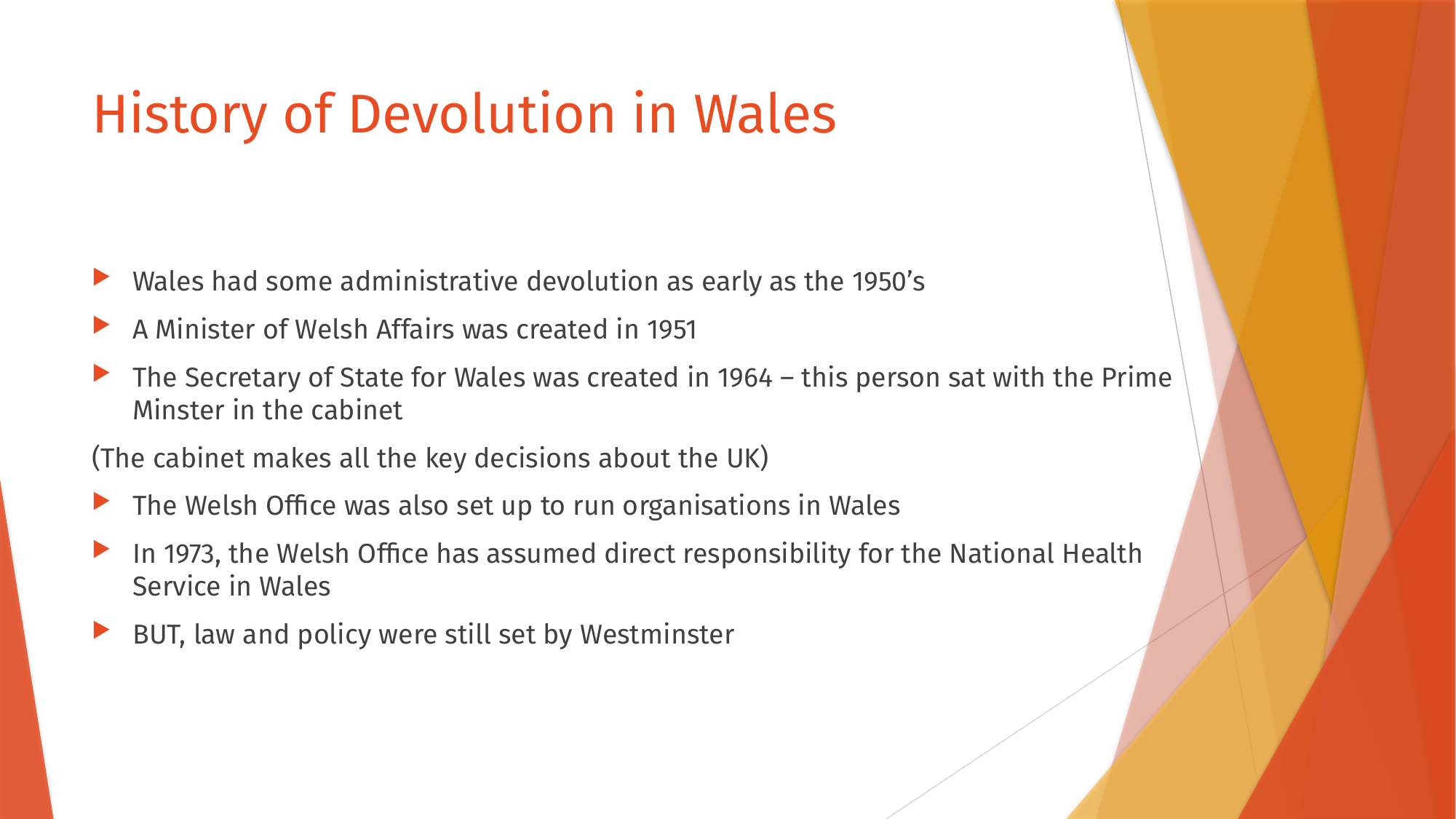

# History of Devolution in Wales
Wales had some administrative devolution as early as the 1950’s
A Minister of Welsh Affairs was created in 1951
The Secretary of State for Wales was created in 1964 – this person sat with the Prime Minster in the cabinet
(The cabinet makes all the key decisions about the UK)
The Welsh Office was also set up to run organisations in Wales
In 1973, the Welsh Office has assumed direct responsibility for the National Health Service in Wales
BUT, law and policy were still set by Westminster